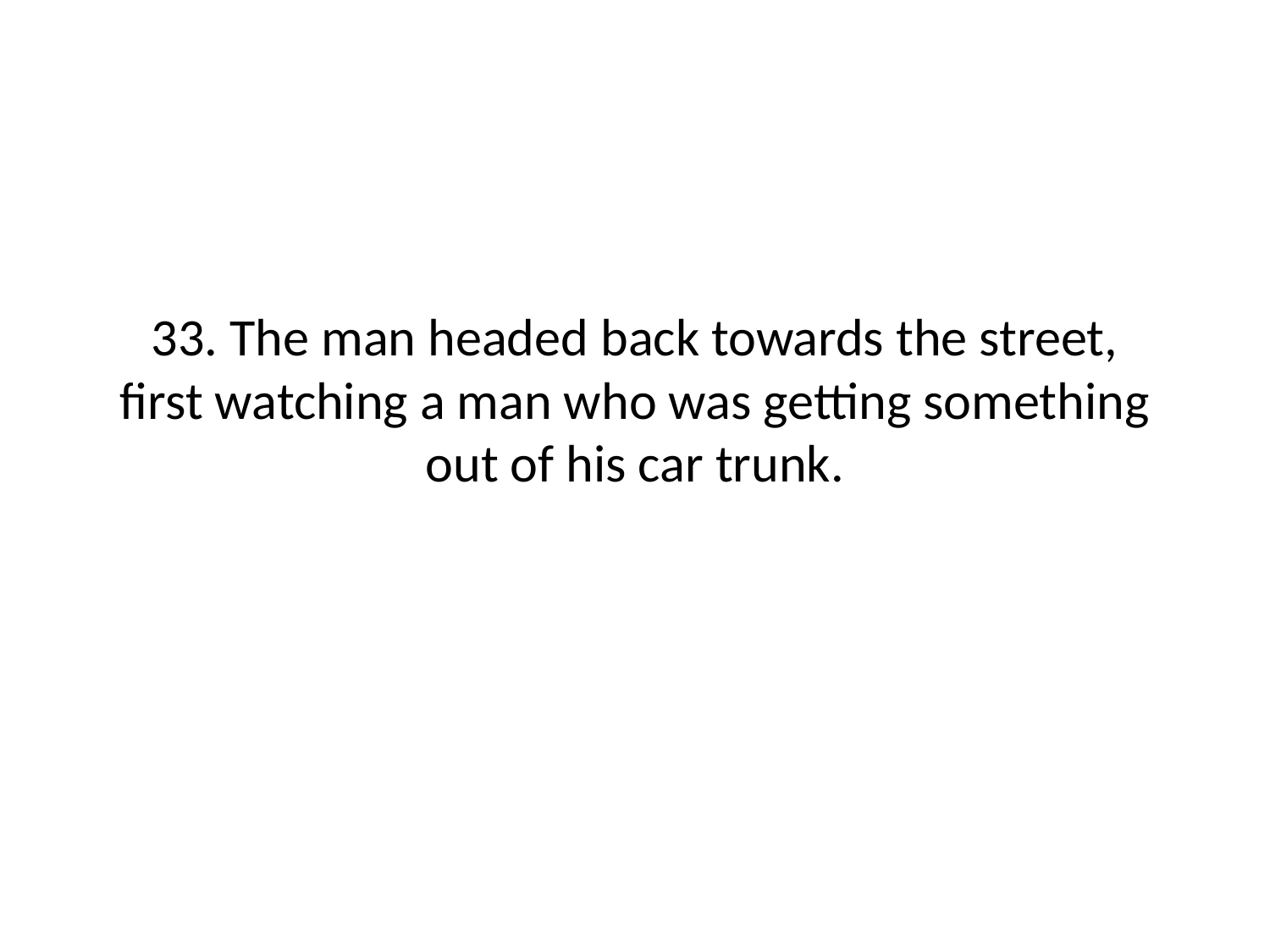

# 33. The man headed back towards the street, first watching a man who was getting something out of his car trunk.